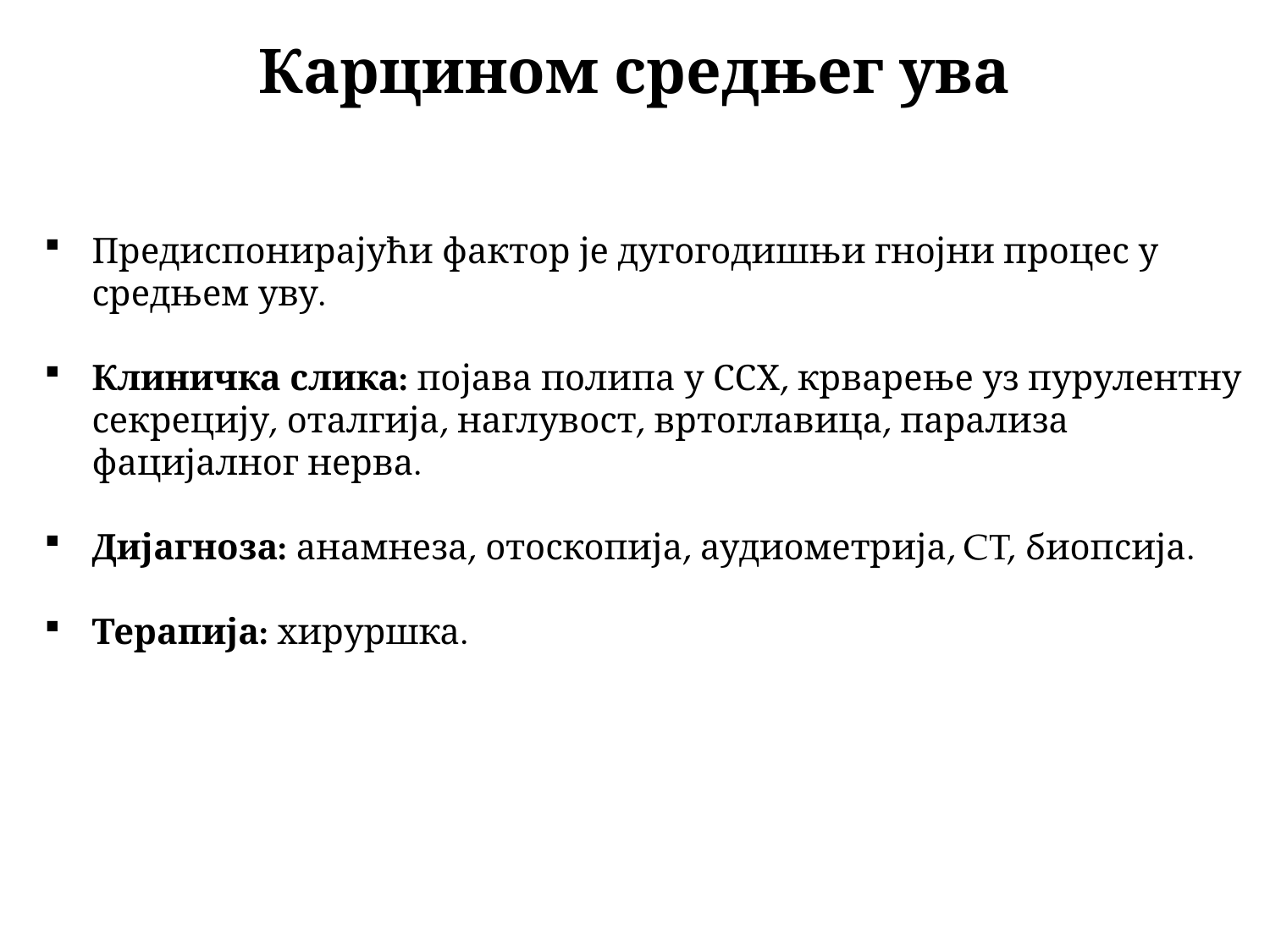

Карцином средњег ува

Предиспонирајући фактор је дугогодишњи гнојни процес у средњем уву.

Клиничка слика: појава полипа у ССХ, крварење уз пурулентну секрецију, оталгија, наглувост, вртоглавица, парализа фацијалног нерва.

Дијагноза: анамнеза, отоскопија, аудиометрија, CT, биопсија.

Терапија: хируршка.